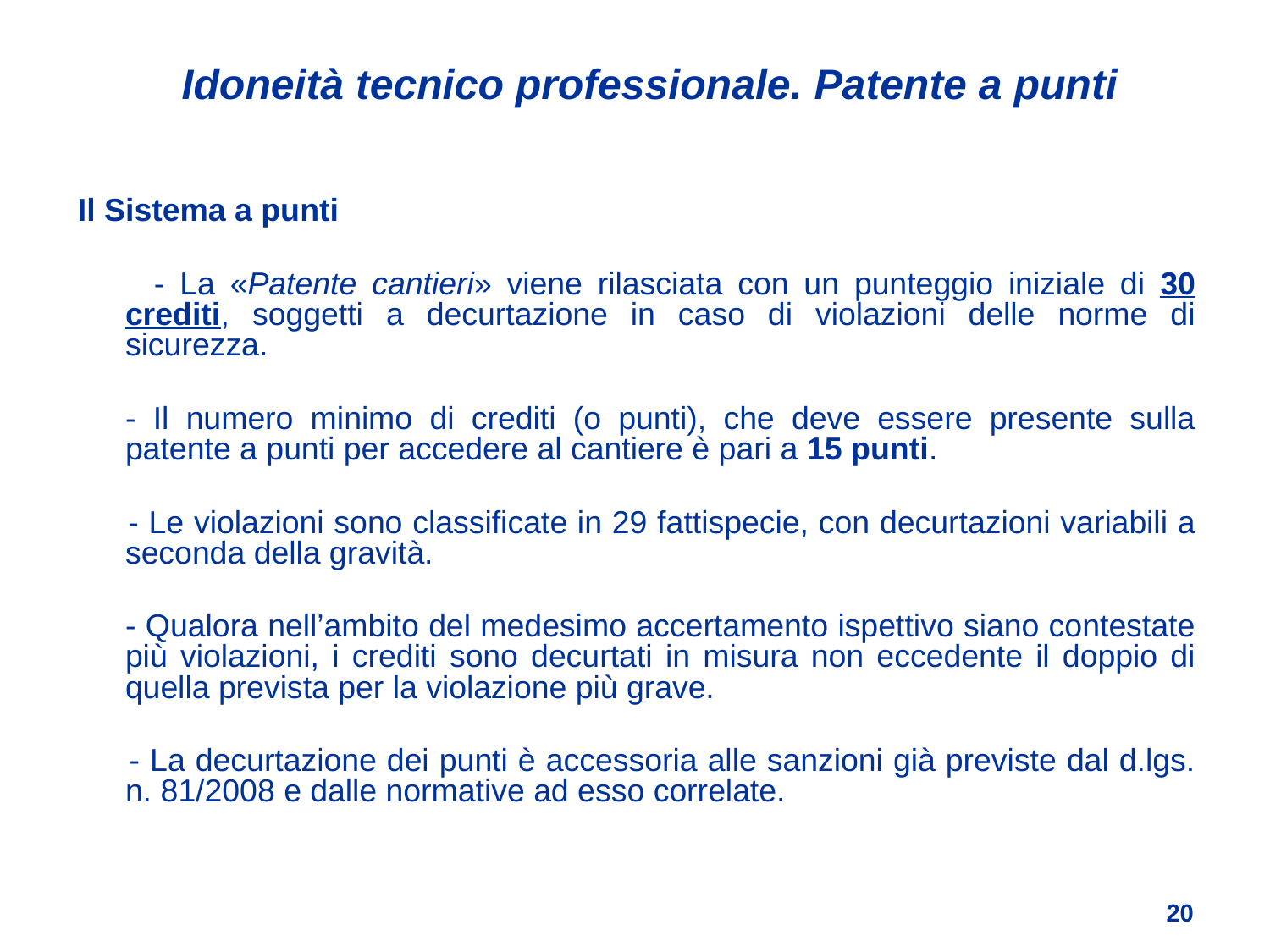

Idoneità tecnico professionale. Patente a punti

Il Sistema a punti

     - La «Patente cantieri» viene rilasciata con un punteggio iniziale di 30 crediti, soggetti a decurtazione in caso di violazioni delle norme di sicurezza.

	- Il numero minimo di crediti (o punti), che deve essere presente sulla patente a punti per accedere al cantiere è pari a 15 punti.

     - Le violazioni sono classificate in 29 fattispecie, con decurtazioni variabili a seconda della gravità.

	- Qualora nell’ambito del medesimo accertamento ispettivo siano contestate più violazioni, i crediti sono decurtati in misura non eccedente il doppio di quella prevista per la violazione più grave.

     - La decurtazione dei punti è accessoria alle sanzioni già previste dal d.lgs. n. 81/2008 e dalle normative ad esso correlate.

20